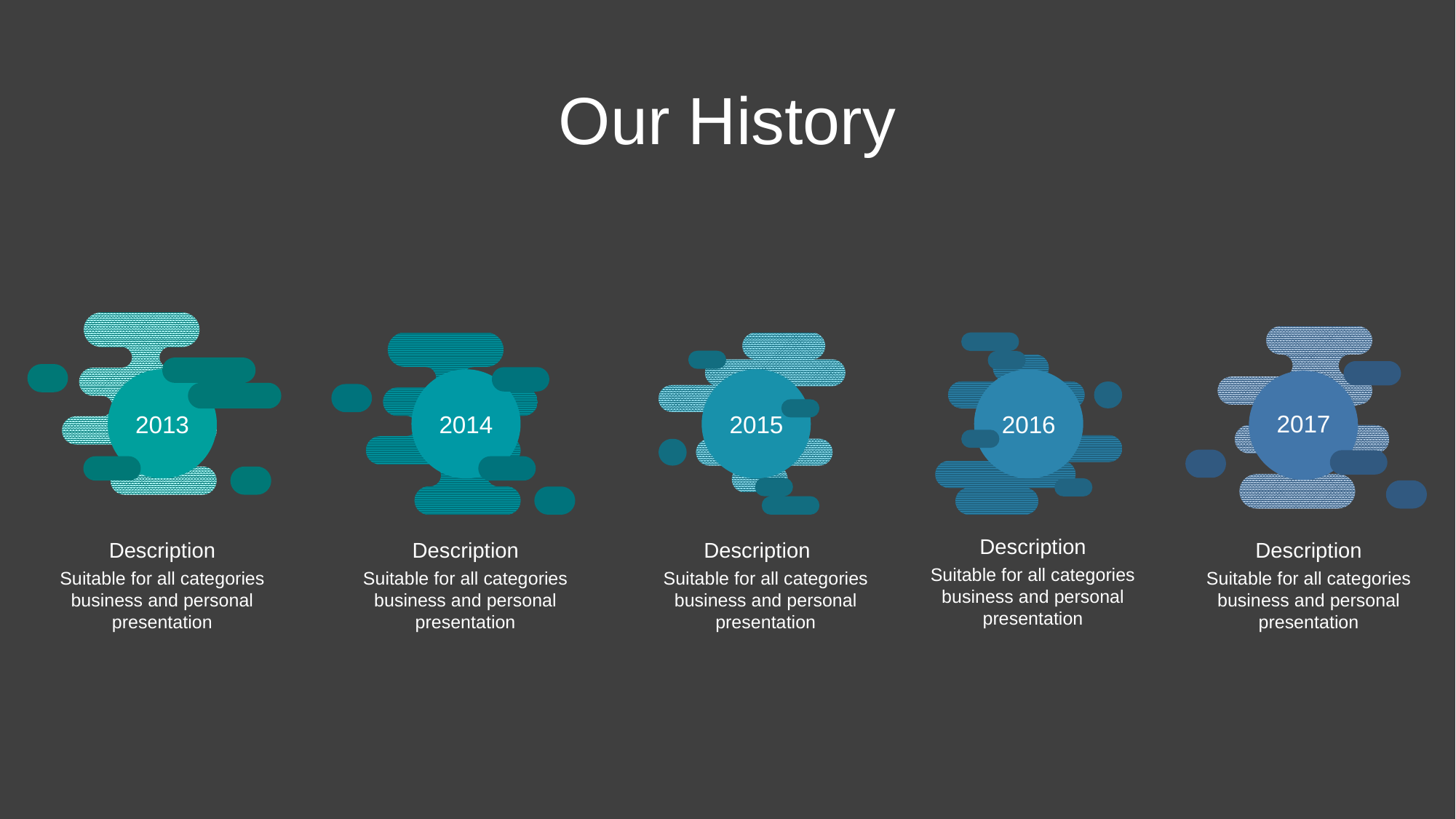

# Our History

2017
2013
2014
2015
2016
Description
Description
Description
Description
Description
Suitable for all categories business and personal presentation
Suitable for all categories business and personal presentation
Suitable for all categories business and personal presentation
Suitable for all categories business and personal presentation
Suitable for all categories business and personal presentation